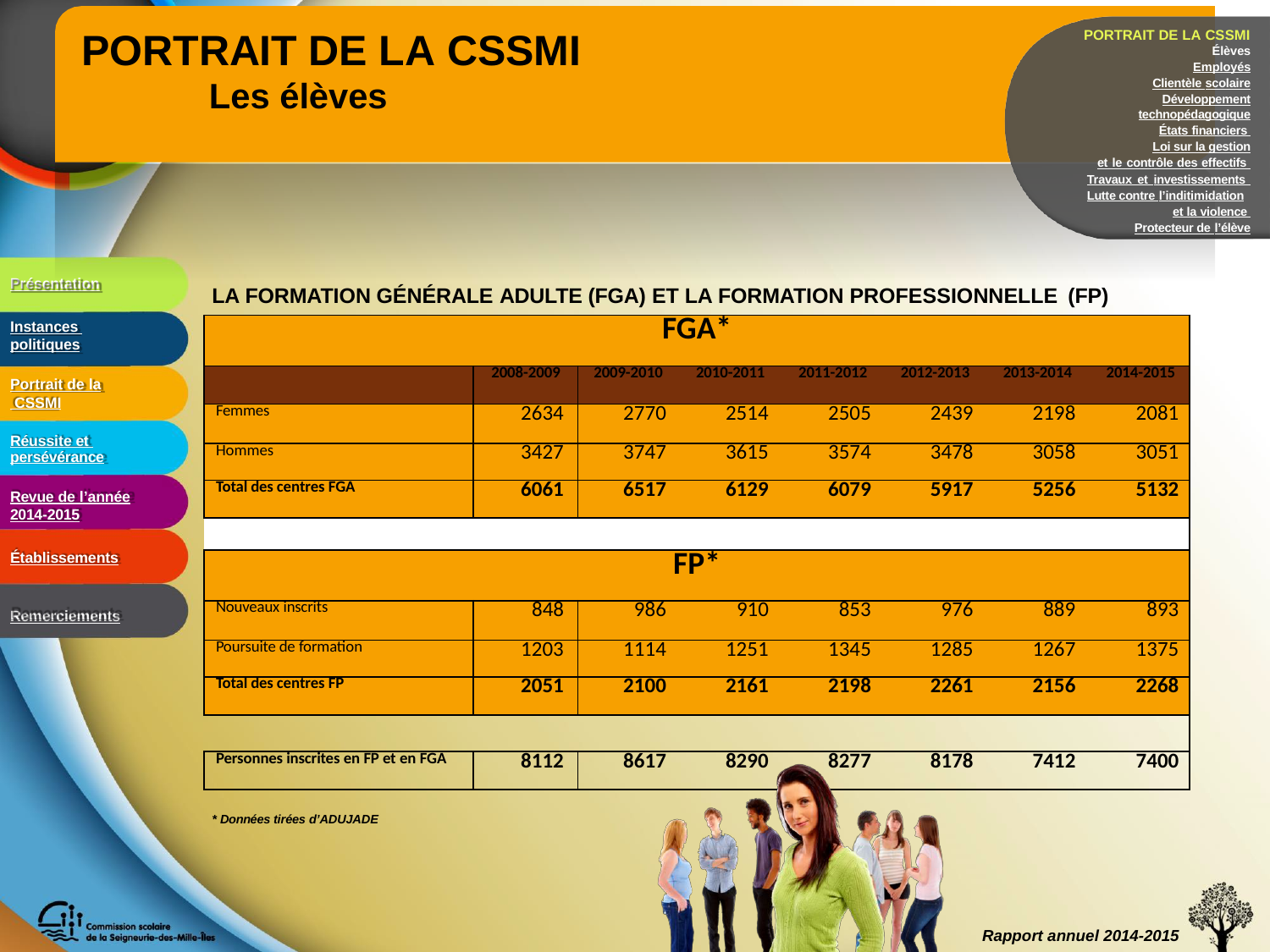

# PORTRAIT DE LA CSSMI
Les élèves
PORTRAIT DE LA CSSMI
Élèves
Employés  Clientèle scolaire
Développement technopédagogique
États financiers  Loi sur la gestion
et le contrôle des effectifs  Travaux et investissements  Lutte contre l’inditimidation
et la violence  Protecteur de l’élève

Présentation
LA FORMATION GÉNÉRALE ADULTE (FGA) ET LA FORMATION PROFESSIONNELLE (FP)

| FGA\* |  |  |  |  |  |  |  |
| --- | --- | --- | --- | --- | --- | --- | --- |
|  | 2008-2009 | 2009-2010 | 2010-2011 | 2011-2012 | 2012-2013 | 2013-2014 | 2014-2015 |
| Femmes | 2634 | 2770 | 2514 | 2505 | 2439 | 2198 | 2081 |
| Hommes | 3427 | 3747 | 3615 | 3574 | 3478 | 3058 | 3051 |
| Total des centres FGA | 6061 | 6517 | 6129 | 6079 | 5917 | 5256 | 5132 |
|  |  |  |  |  |  |  |  |
| FP\* |  |  |  |  |  |  |  |
| Nouveaux inscrits | 848 | 986 | 910 | 853 | 976 | 889 | 893 |
| Poursuite de formation | 1203 | 1114 | 1251 | 1345 | 1285 | 1267 | 1375 |
| Total des centres FP | 2051 | 2100 | 2161 | 2198 | 2261 | 2156 | 2268 |
|  |  |  |  |  |  |  |  |
| Personnes inscrites en FP et en FGA | 8112 | 8617 | 8290 | 8277 | 8178 | 7412 | 7400 |
Instances  politiques

Portrait de la  CSSMI

Réussite et  persévérance

Revue de l’année
2014-2015

Établissements

Remerciements

* Données tirées d’ADUJADE
Rapport annuel 2014-2015